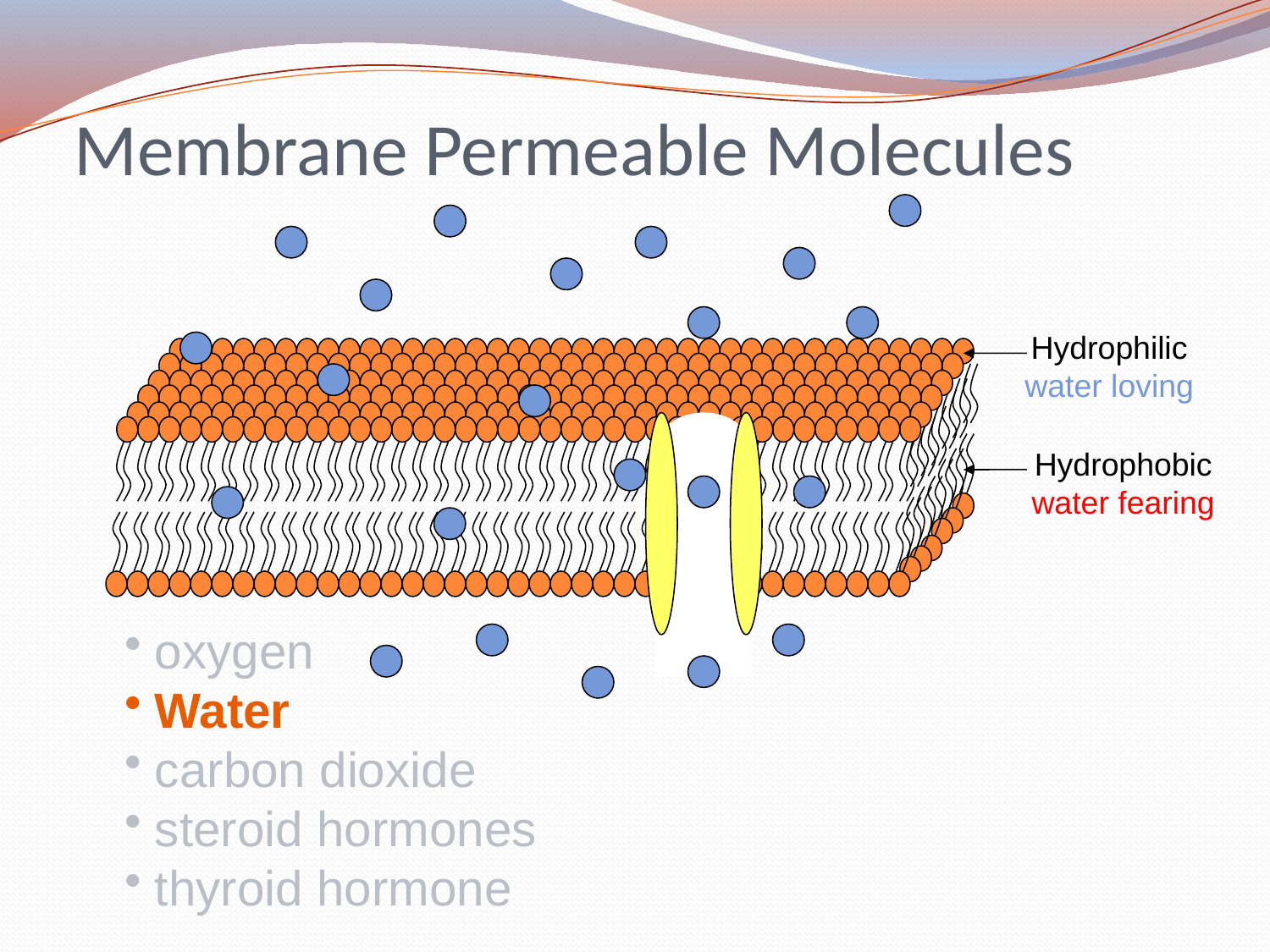

# Membrane Permeable Molecules

Hydrophilic
water loving

Hydrophobic
water fearing

oxygen
Water
carbon dioxide
steroid hormones
thyroid hormone